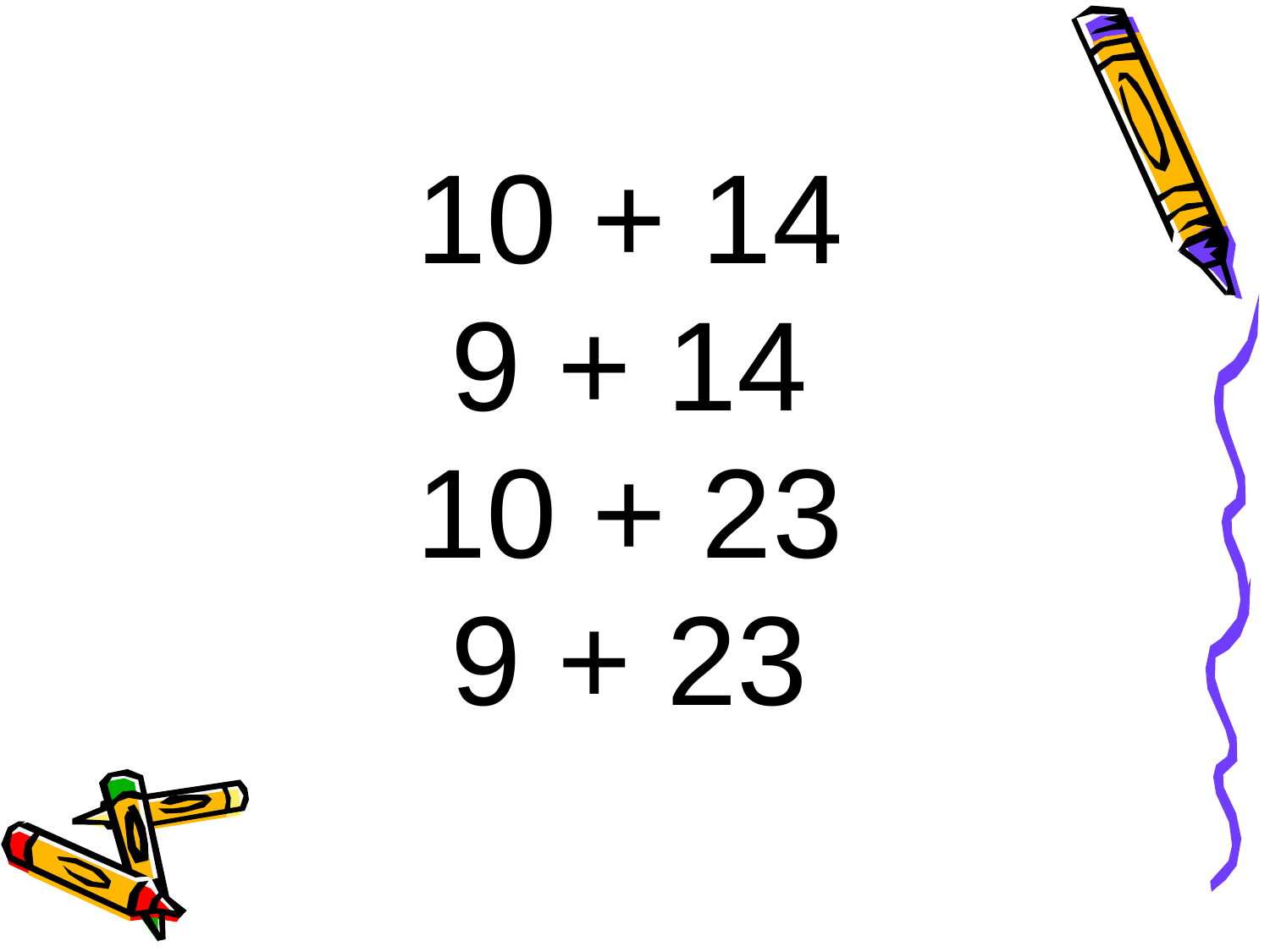

10 + 14
9 + 14
10 + 23
9 + 23